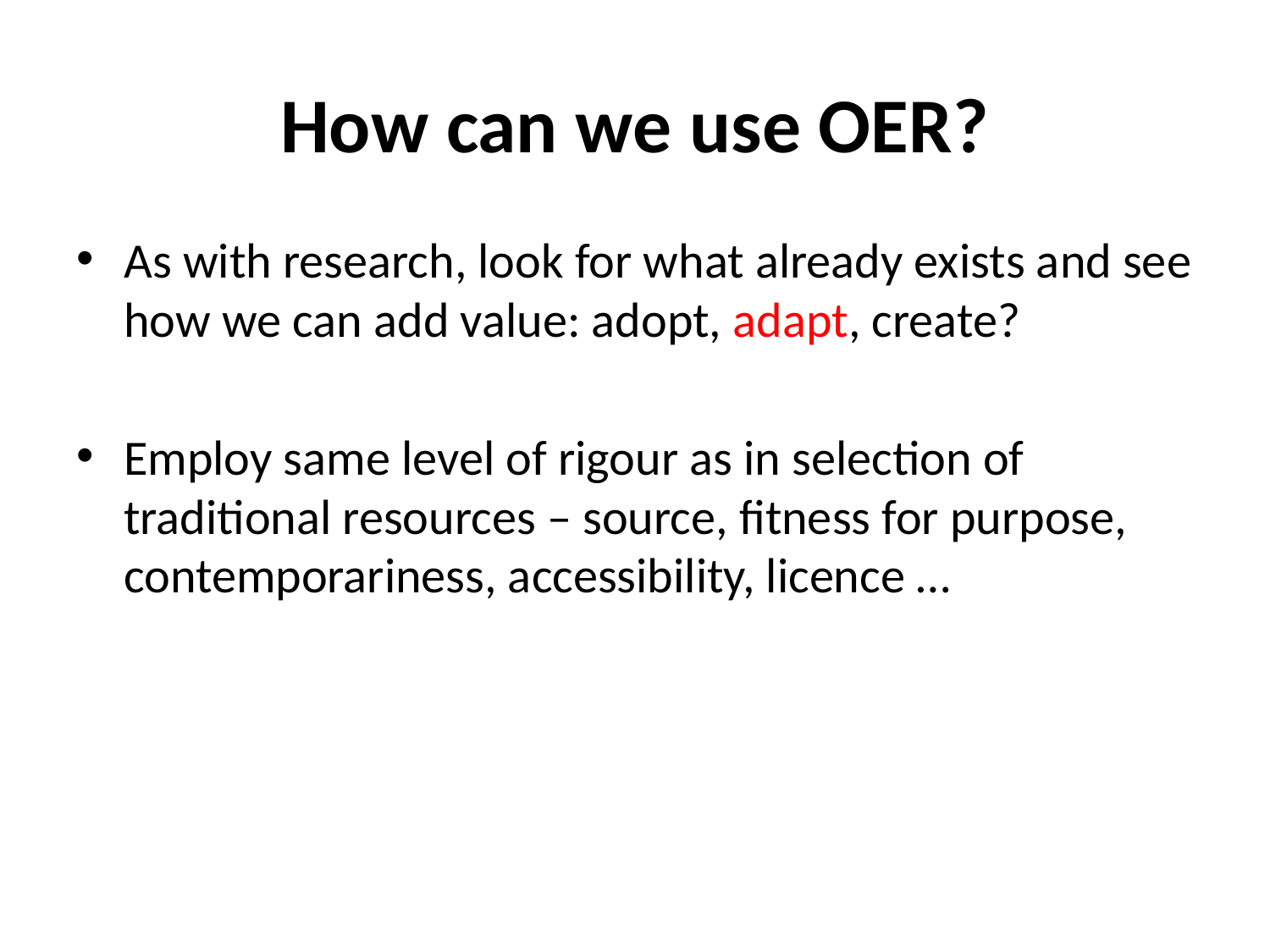

# How can we use OER?
As with research, look for what already exists and see how we can add value: adopt, adapt, create?

Employ same level of rigour as in selection of traditional resources – source, fitness for purpose, contemporariness, accessibility, licence …